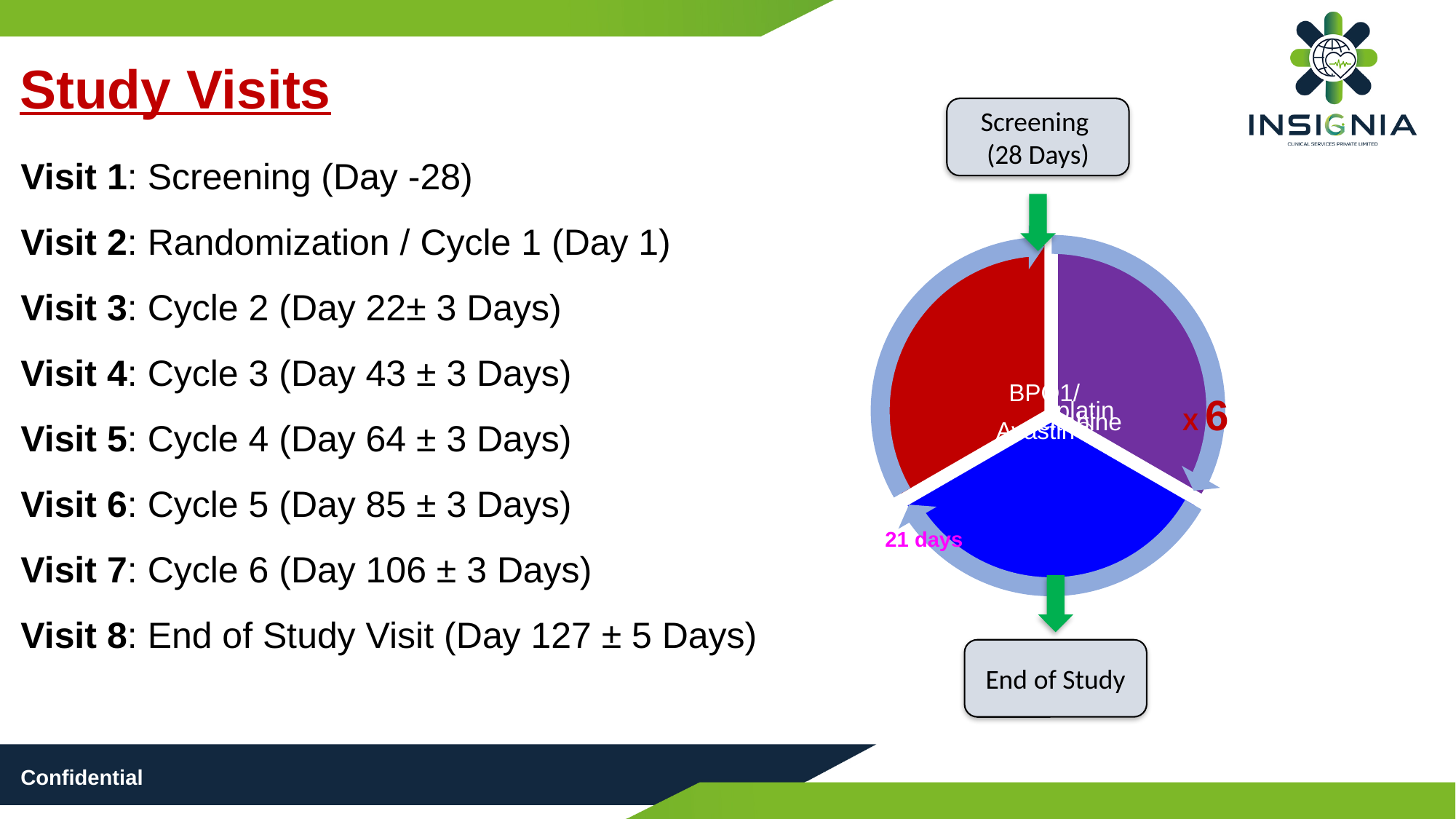

Study Visits
Screening
(28 Days)
Visit 1: Screening (Day -28)
Visit 2: Randomization / Cycle 1 (Day 1)
Visit 3: Cycle 2 (Day 22± 3 Days)
Visit 4: Cycle 3 (Day 43 ± 3 Days)
Visit 5: Cycle 4 (Day 64 ± 3 Days)
Visit 6: Cycle 5 (Day 85 ± 3 Days)
Visit 7: Cycle 6 (Day 106 ± 3 Days)
Visit 8: End of Study Visit (Day 127 ± 5 Days)

Oxaliplatin
Capecitabine
BPO1/
Avastin®
X 6
21 days

End of Study
Confidential